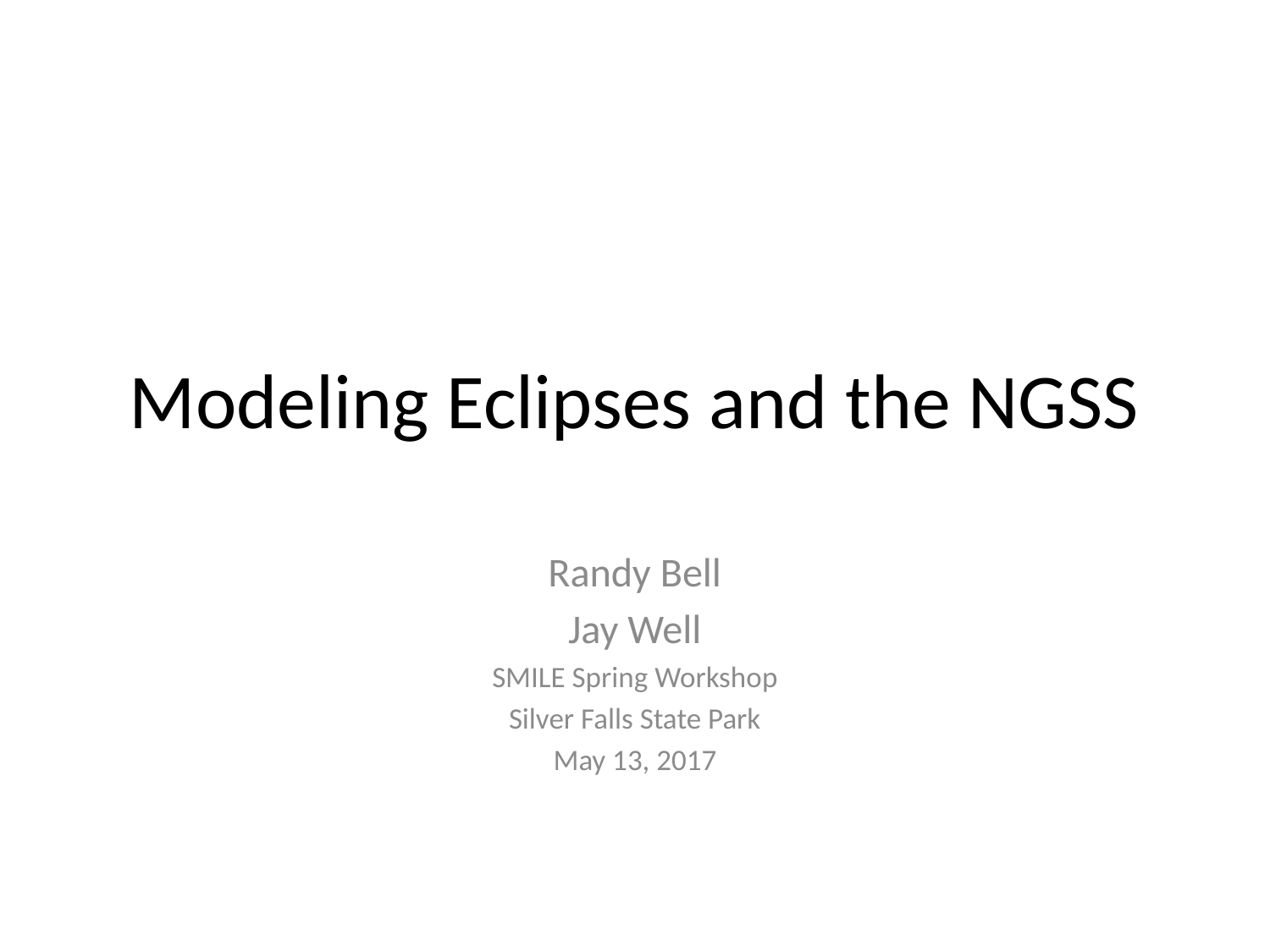

# Modeling Eclipses and the NGSS
Randy Bell
Jay Well
SMILE Spring Workshop
Silver Falls State Park
May 13, 2017